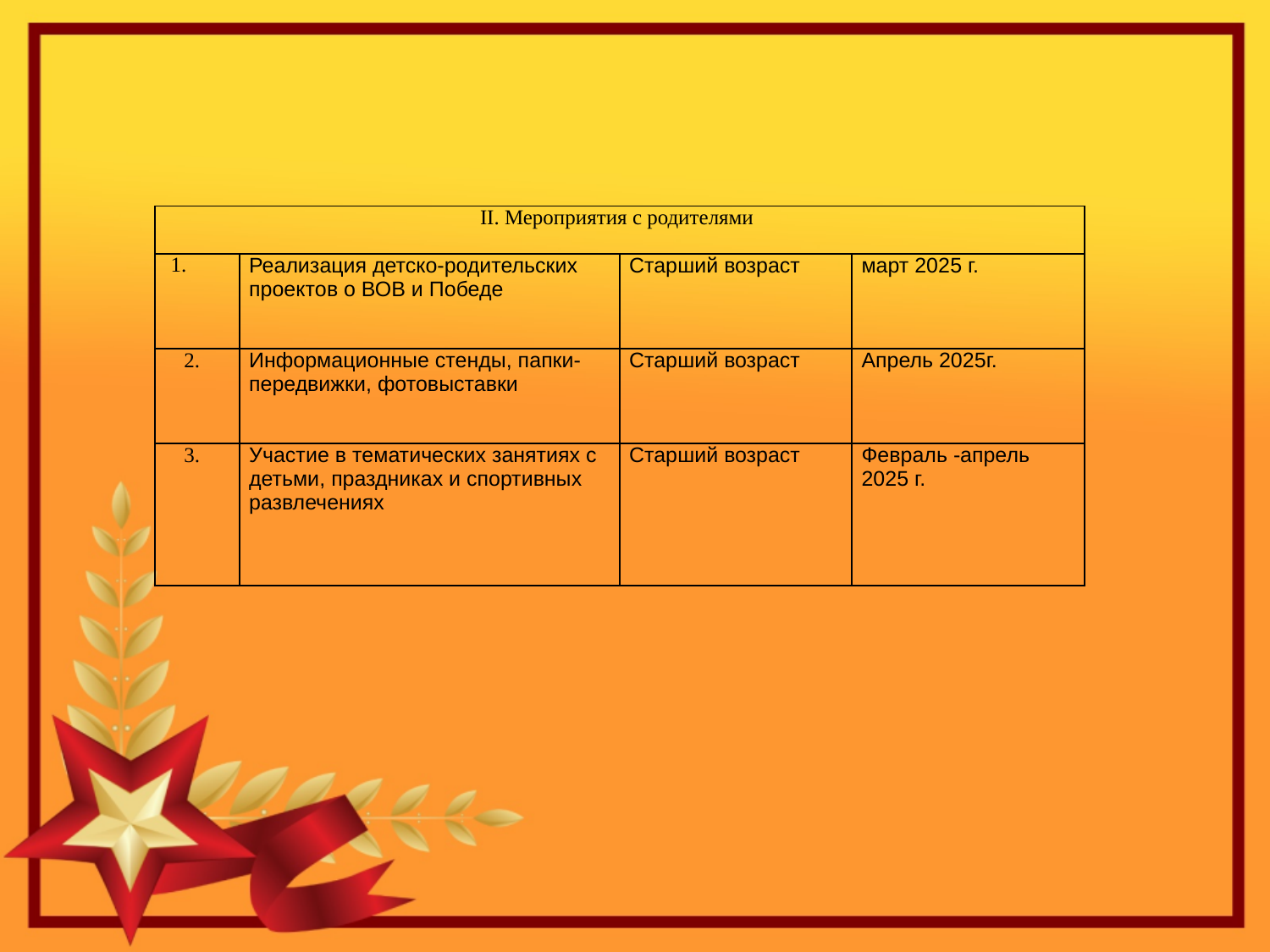

#
| II. Мероприятия с родителями |  |  |  |
| --- | --- | --- | --- |
|  | Реализация детско-родительских проектов о ВОВ и Победе | Старший возраст | март 2025 г. |
| 2. | Информационные стенды, папки-передвижки, фотовыставки | Старший возраст | Апрель 2025г. |
| 3. | Участие в тематических занятиях с детьми, праздниках и спортивных развлечениях | Старший возраст | Февраль -апрель 2025 г. |